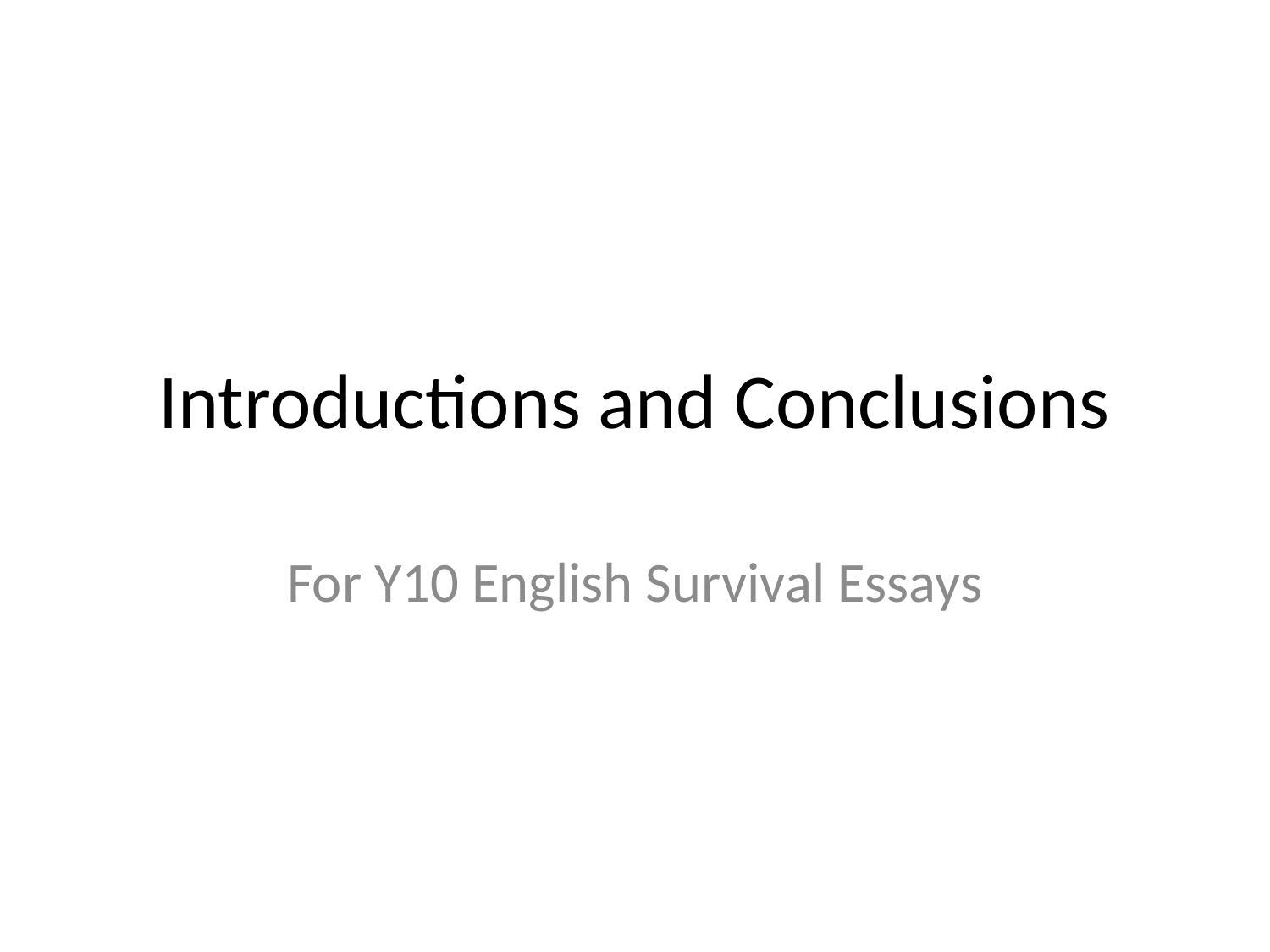

# Introductions and Conclusions
For Y10 English Survival Essays